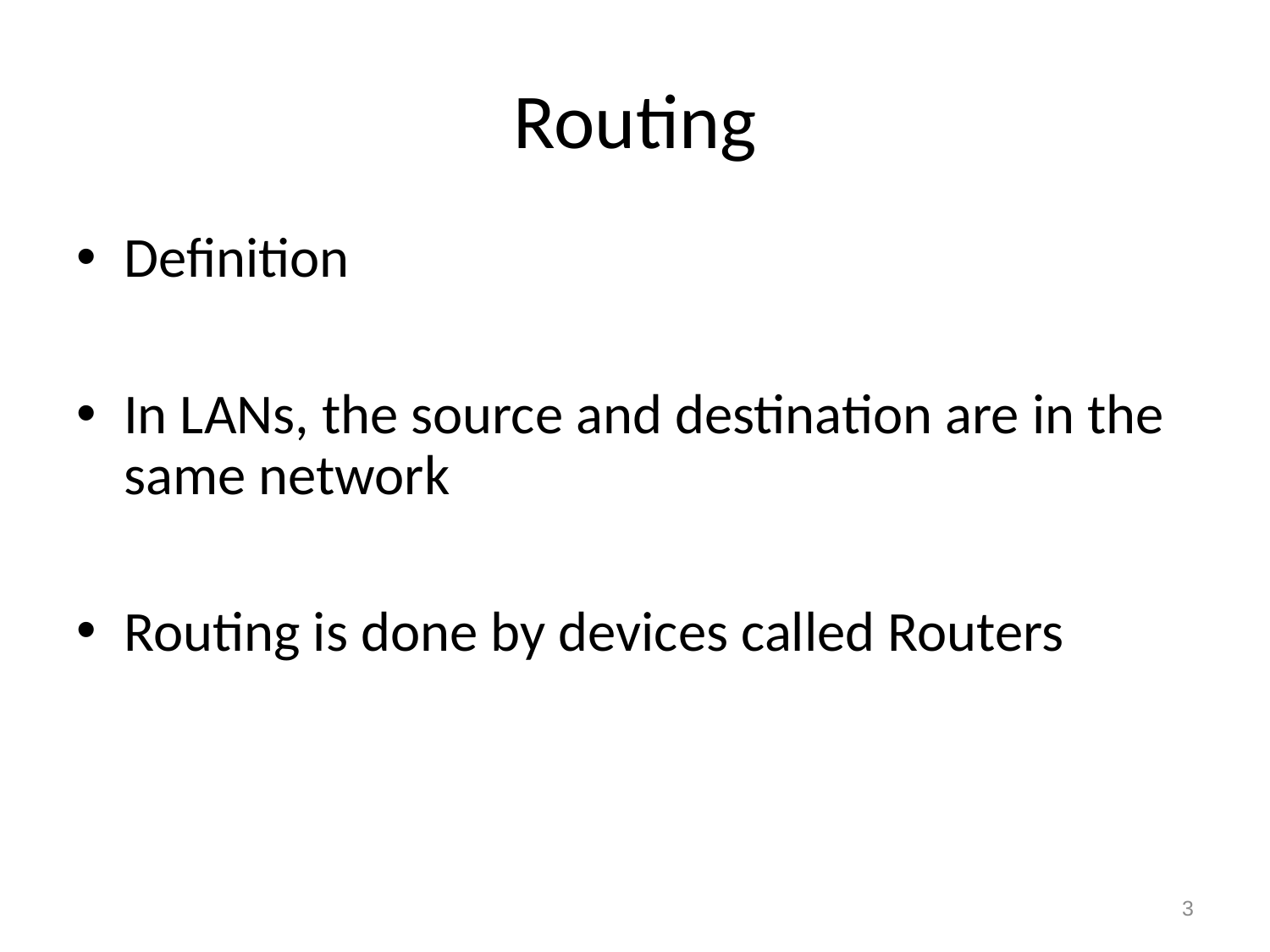

# Routing
Definition

In LANs, the source and destination are in the same network

Routing is done by devices called Routers
3